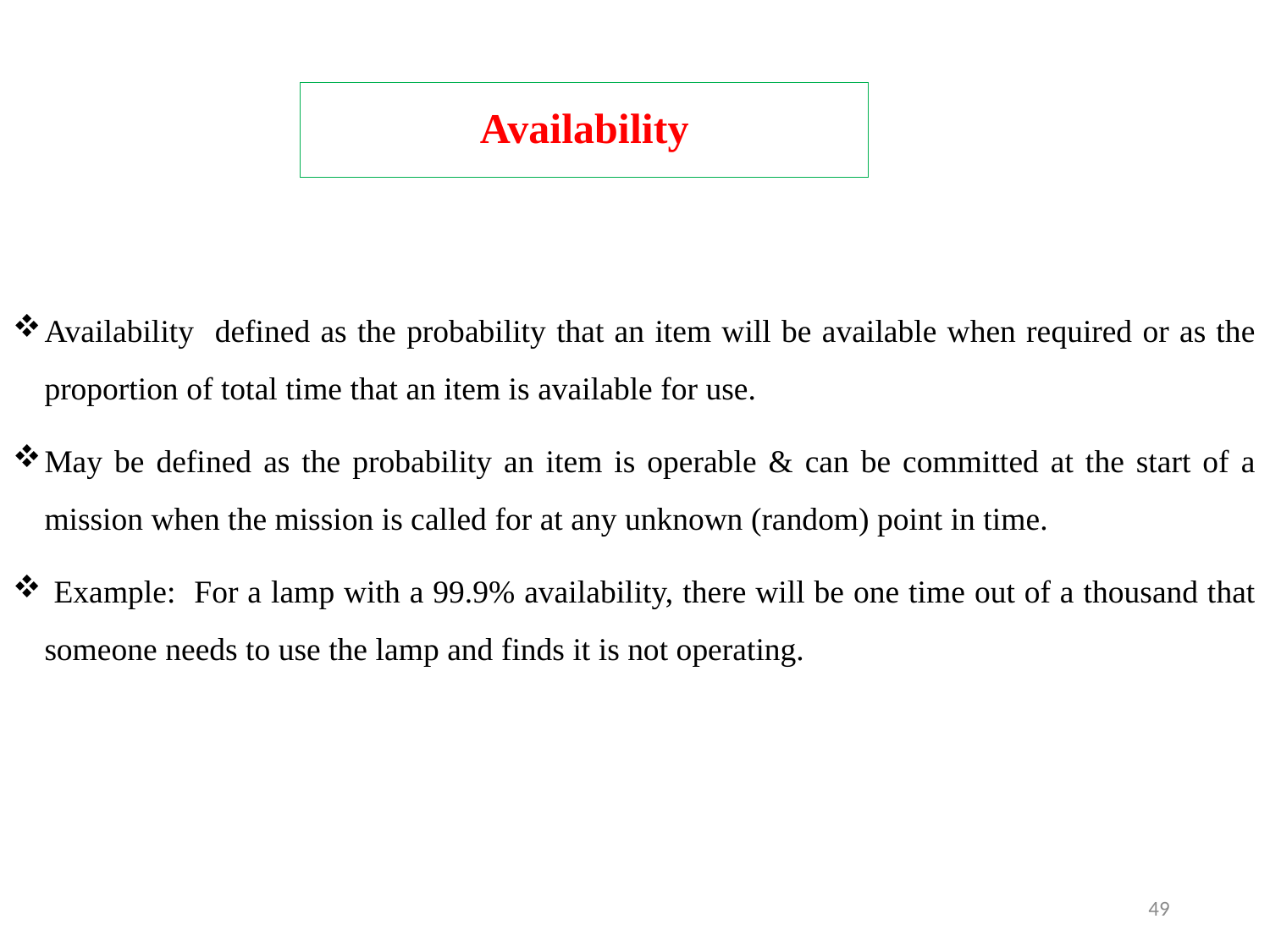

# Availability

Availability  defined as the probability that an item will be available when required or as the proportion of total time that an item is available for use.
May be defined as the probability an item is operable & can be committed at the start of a mission when the mission is called for at any unknown (random) point in time.
 Example:  For a lamp with a 99.9% availability, there will be one time out of a thousand that someone needs to use the lamp and finds it is not operating.
49